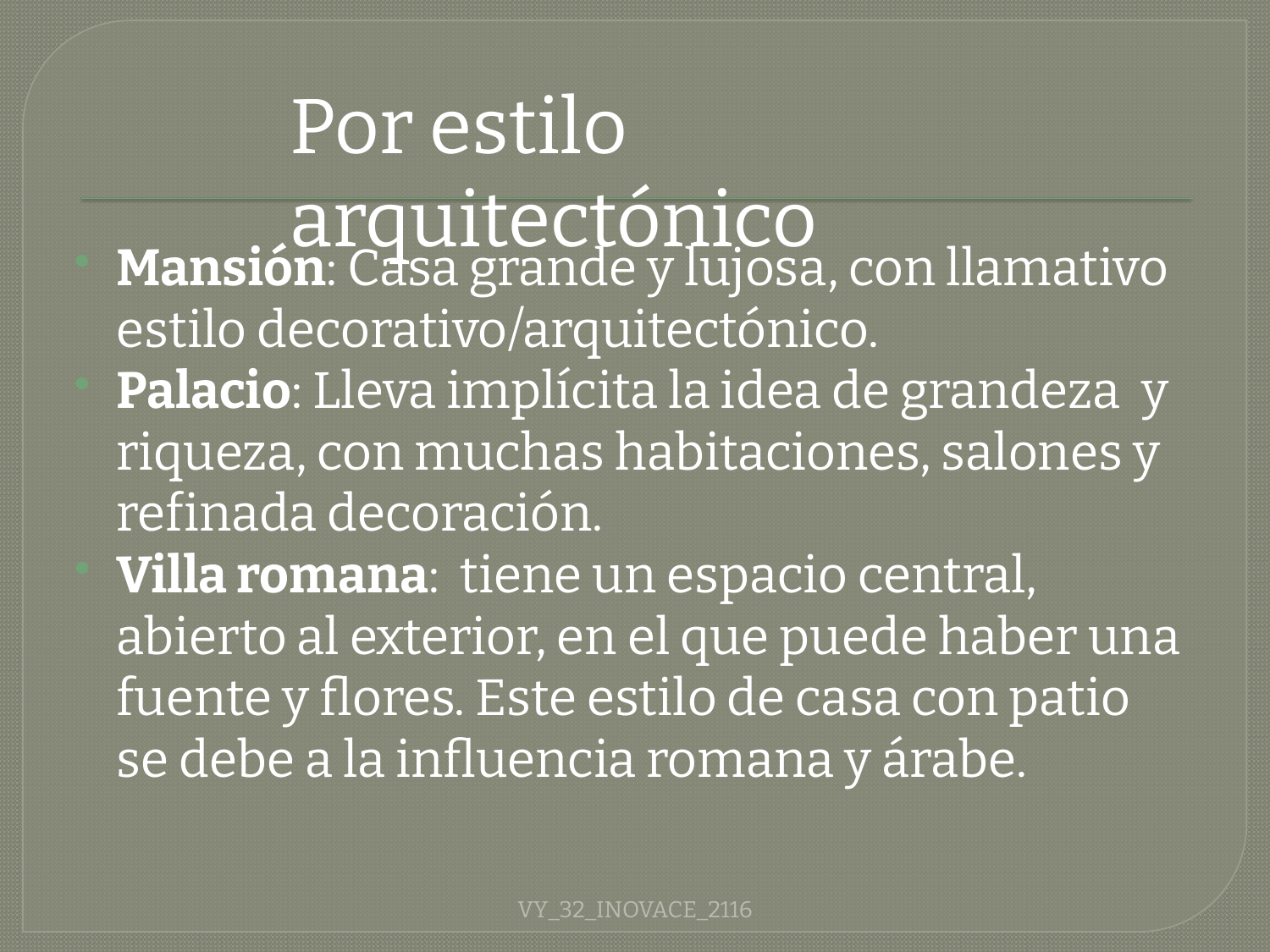

#
Por estilo arquitectónico
Mansión: Casa grande y lujosa, con llamativo estilo decorativo/arquitectónico.
Palacio: Lleva implícita la idea de grandeza  y riqueza, con muchas habitaciones, salones y refinada decoración.
Villa romana:  tiene un espacio central, abierto al exterior, en el que puede haber una fuente y flores. Este estilo de casa con patio se debe a la influencia romana y árabe.

VY_32_INOVACE_2116